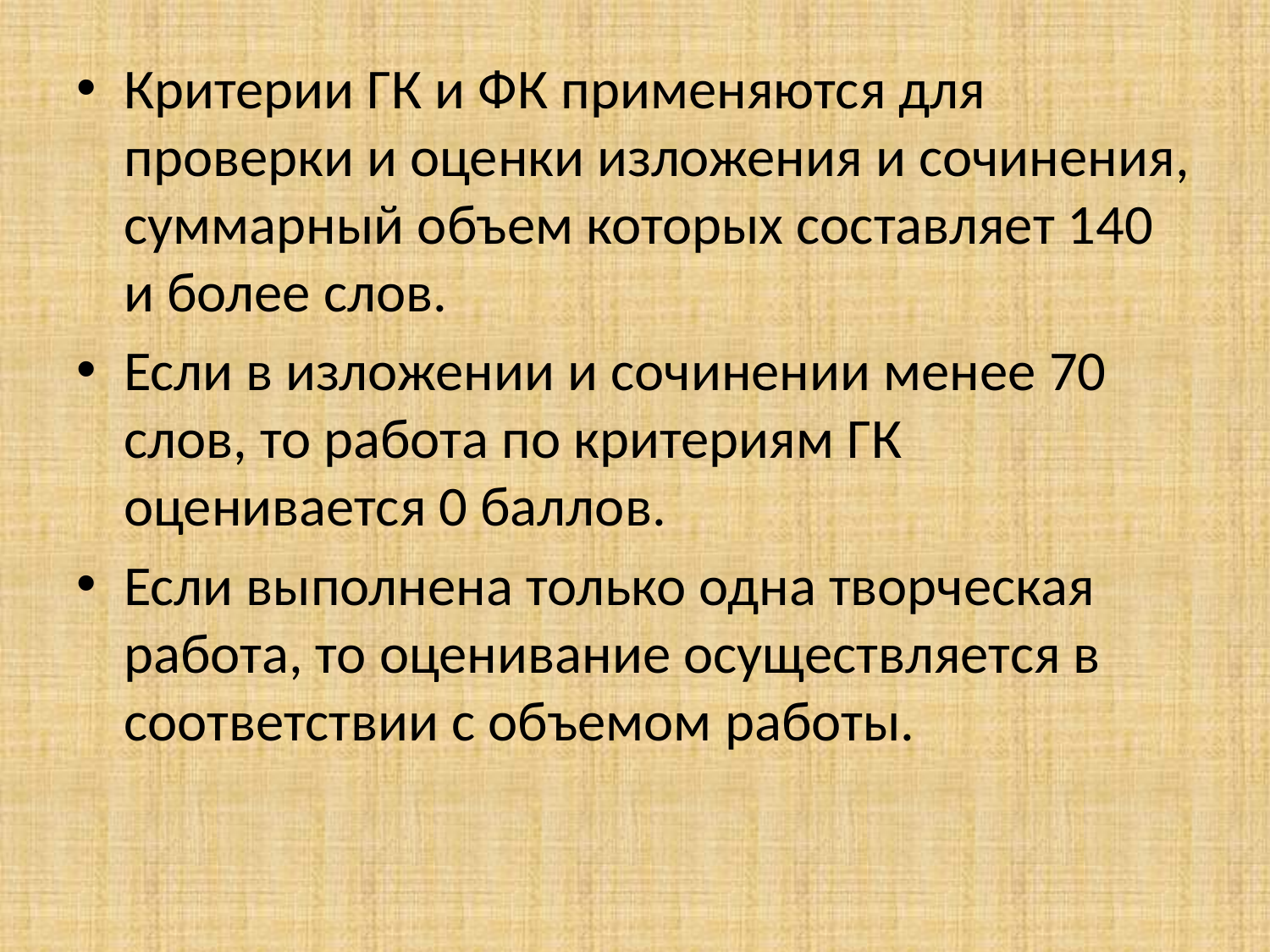

Критерии ГК и ФК применяются для проверки и оценки изложения и сочинения, суммарный объем которых составляет 140 и более слов.
Если в изложении и сочинении менее 70 слов, то работа по критериям ГК оценивается 0 баллов.
Если выполнена только одна творческая работа, то оценивание осуществляется в соответствии с объемом работы.